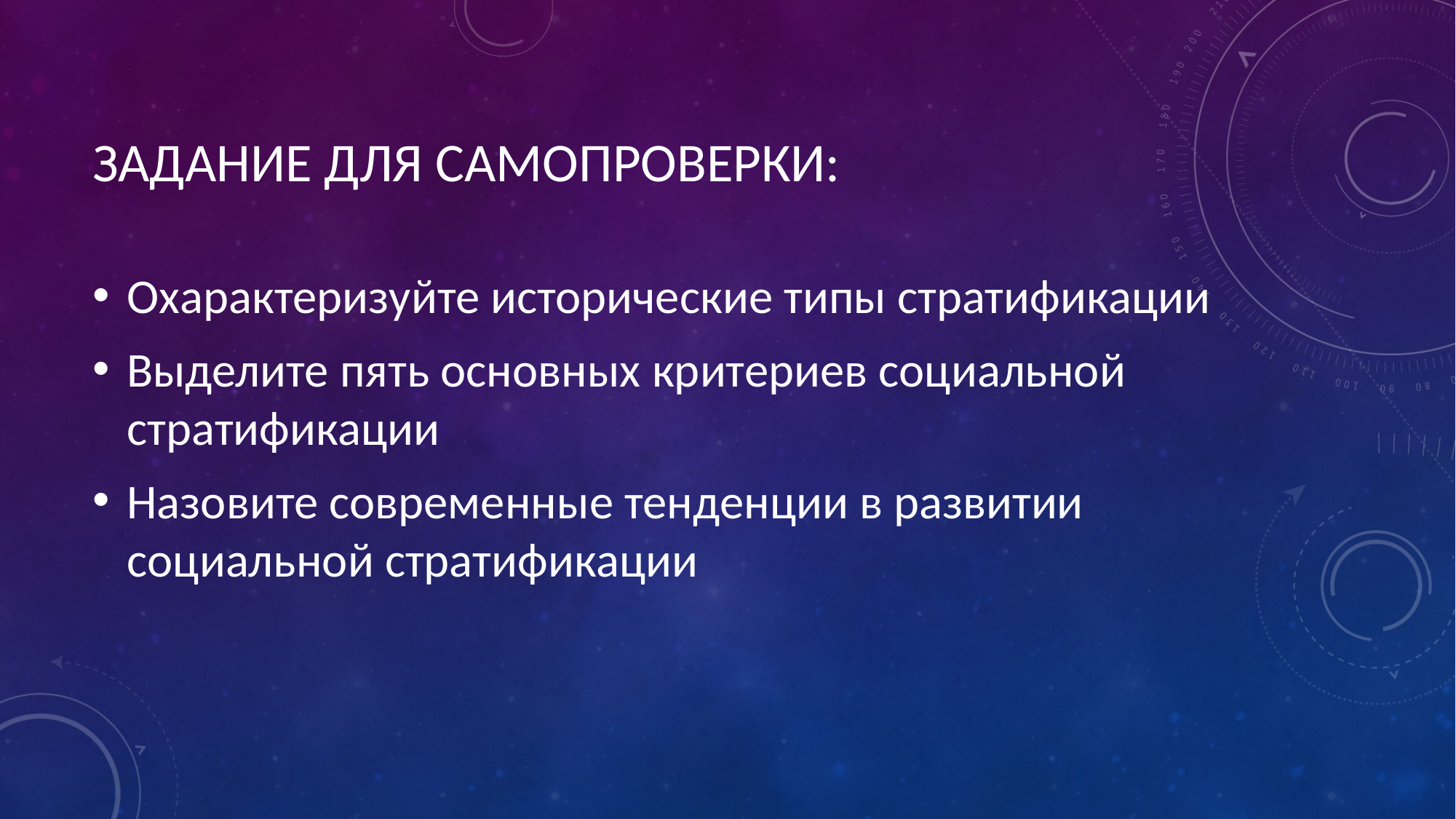

# Задание для самопроверки:
Охарактеризуйте исторические типы стратификации
Выделите пять основных критериев социальной стратификации
Назовите современные тенденции в развитии социальной стратификации